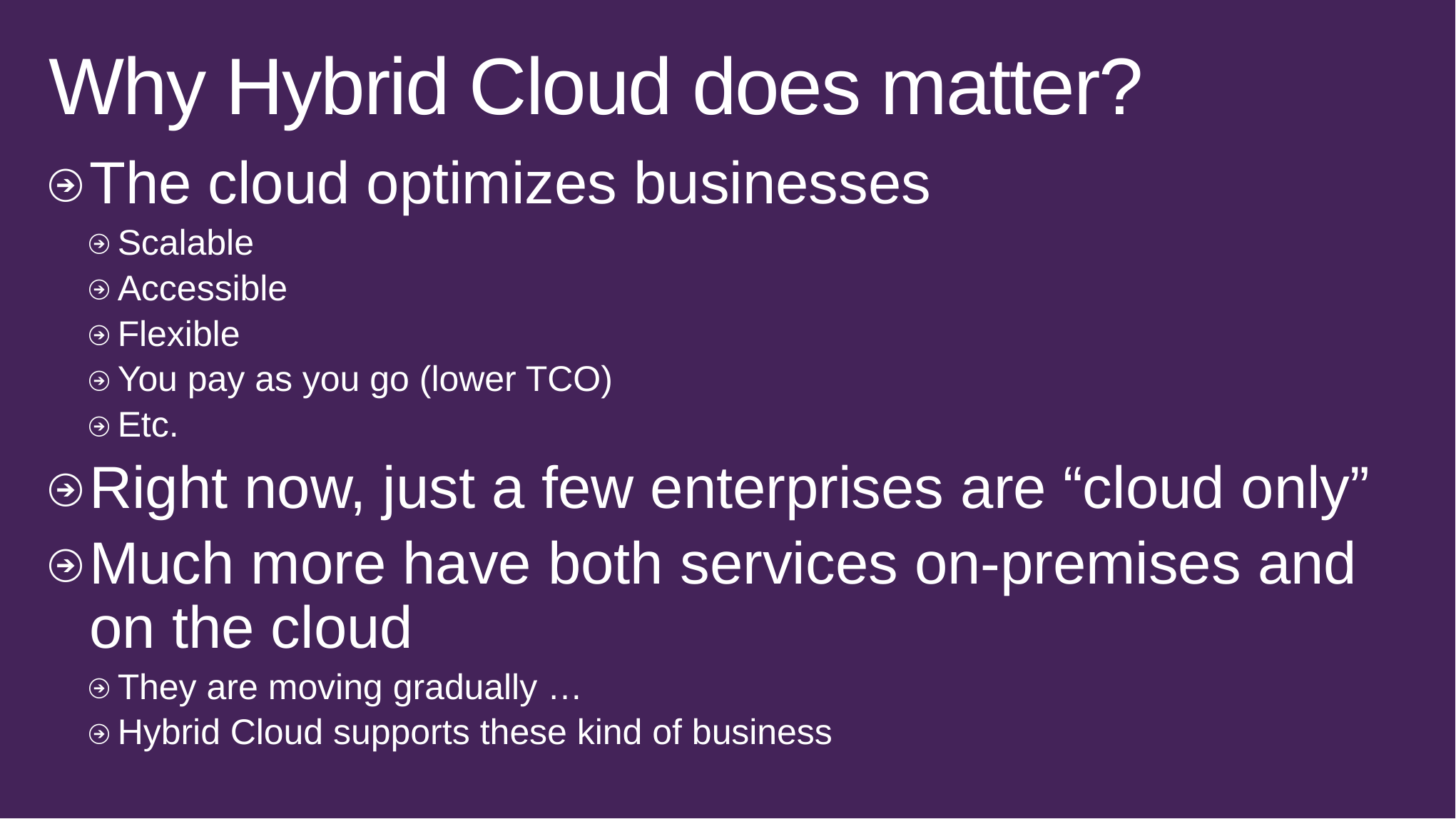

# Why Hybrid Cloud does matter?
The cloud optimizes businesses
Scalable
Accessible
Flexible
You pay as you go (lower TCO)
Etc.
Right now, just a few enterprises are “cloud only”
Much more have both services on-premises and on the cloud
They are moving gradually …
Hybrid Cloud supports these kind of business